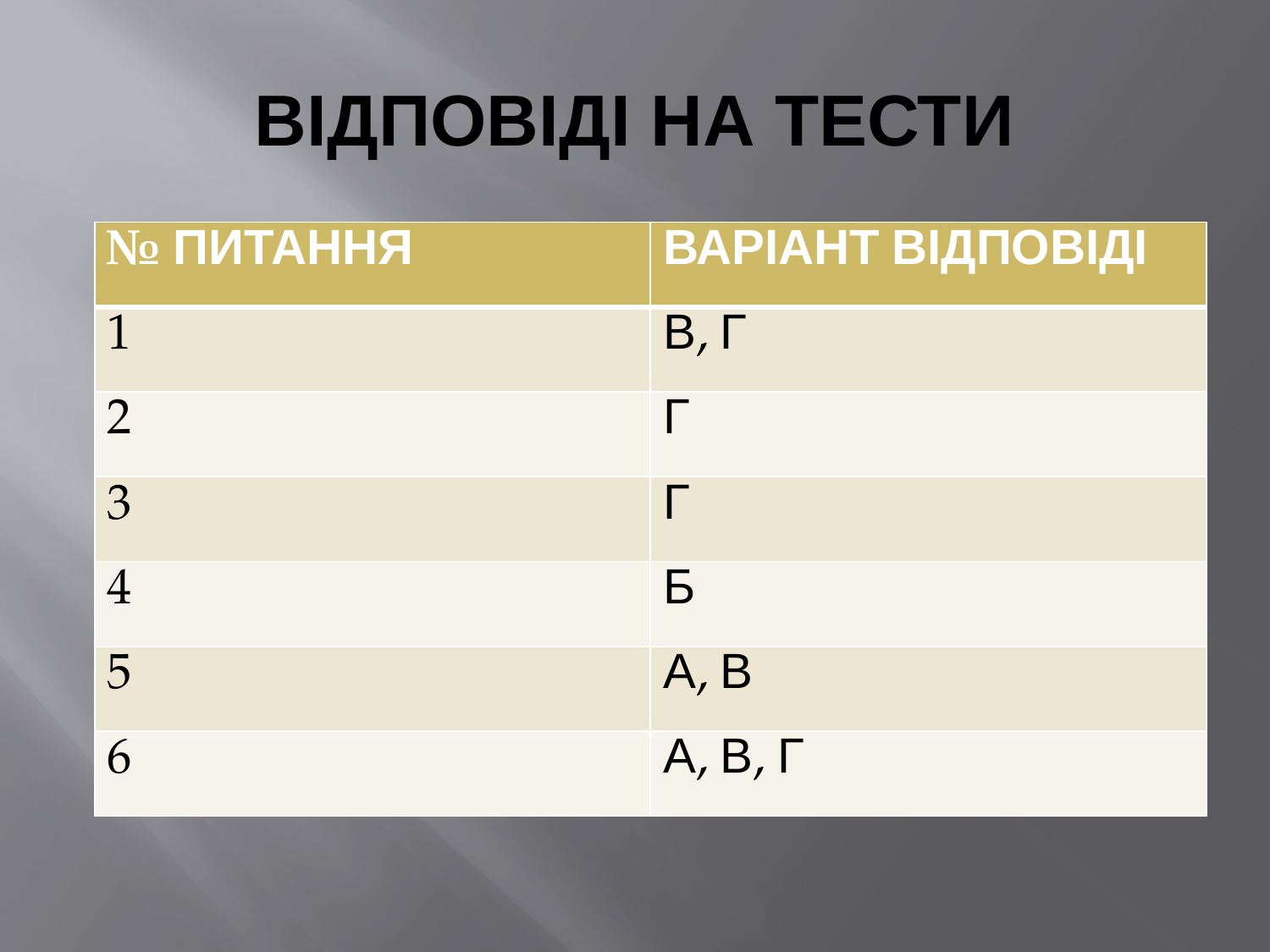

# ВІДПОВІДІ НА ТЕСТИ
| № ПИТАННЯ | ВАРІАНТ ВІДПОВІДІ |
| --- | --- |
| 1 | В, Г |
| 2 | Г |
| 3 | Г |
| 4 | Б |
| 5 | А, В |
| 6 | А, В, Г |